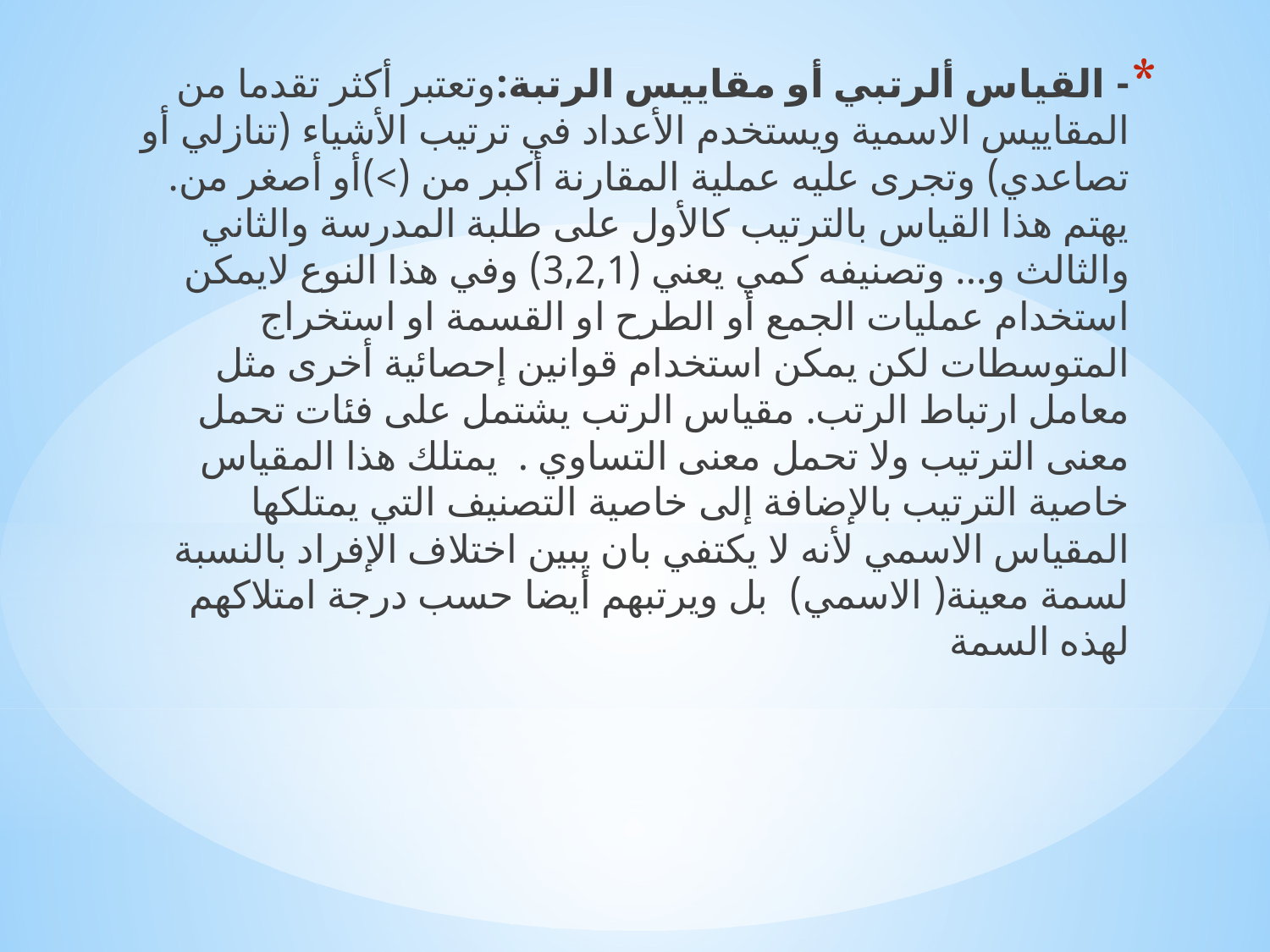

- القياس ألرتبي أو مقاييس الرتبة:وتعتبر أكثر تقدما من المقاييس الاسمية ويستخدم الأعداد في ترتيب الأشياء (تنازلي أو تصاعدي) وتجرى عليه عملية المقارنة أكبر من (>)أو أصغر من. يهتم هذا القياس بالترتيب كالأول على طلبة المدرسة والثاني والثالث و... وتصنيفه كمي يعني (3,2,1) وفي هذا النوع لايمكن استخدام عمليات الجمع أو الطرح او القسمة او استخراج المتوسطات لكن يمكن استخدام قوانين إحصائية أخرى مثل معامل ارتباط الرتب. مقياس الرتب يشتمل على فئات تحمل معنى الترتيب ولا تحمل معنى التساوي .  يمتلك هذا المقياس خاصية الترتيب بالإضافة إلى خاصية التصنيف التي يمتلكها المقياس الاسمي لأنه لا يكتفي بان يبين اختلاف الإفراد بالنسبة لسمة معينة( الاسمي)  بل ويرتبهم أيضا حسب درجة امتلاكهم لهذه السمة